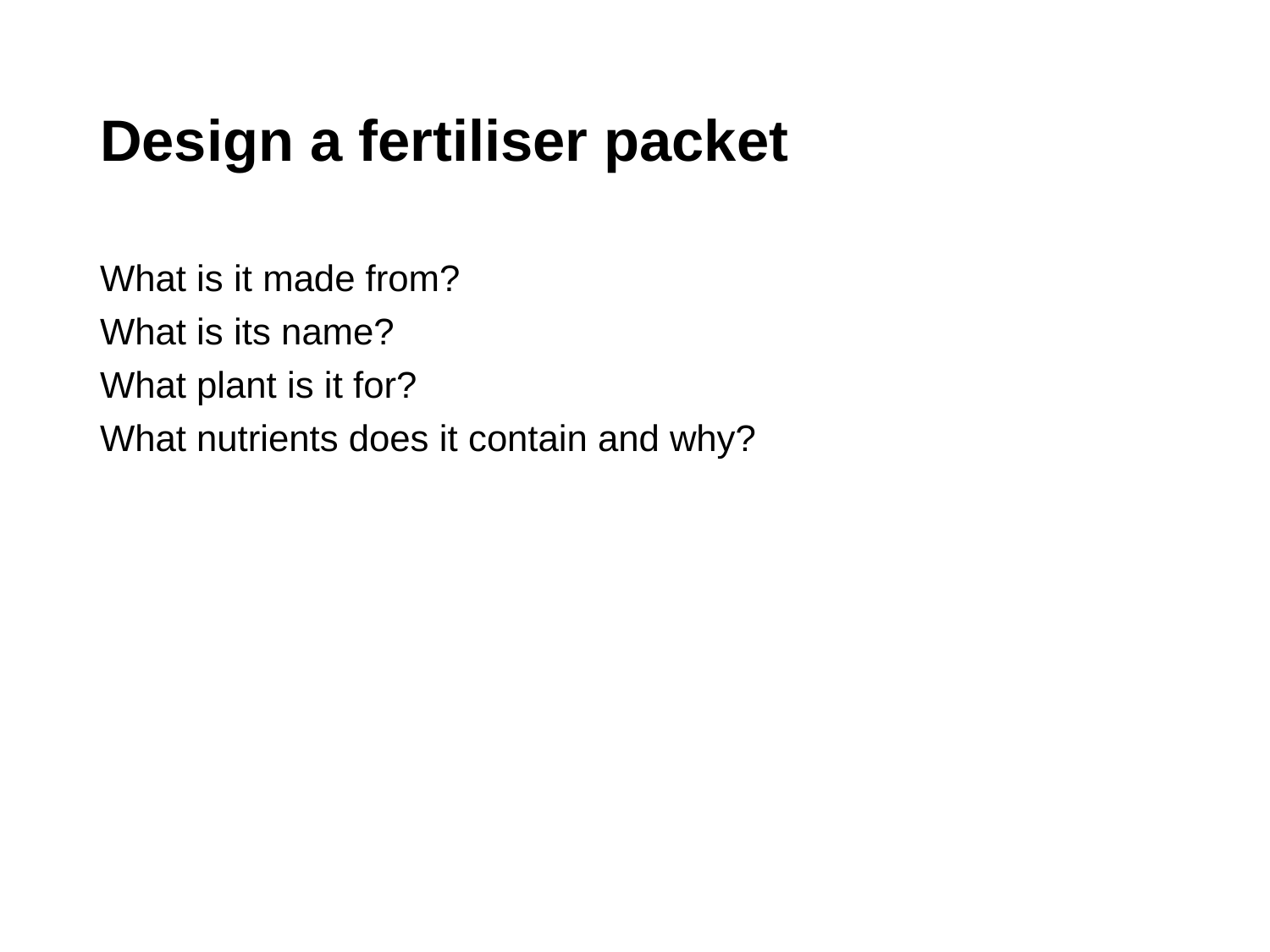

# Design a fertiliser packet
What is it made from?
What is its name?
What plant is it for?
What nutrients does it contain and why?